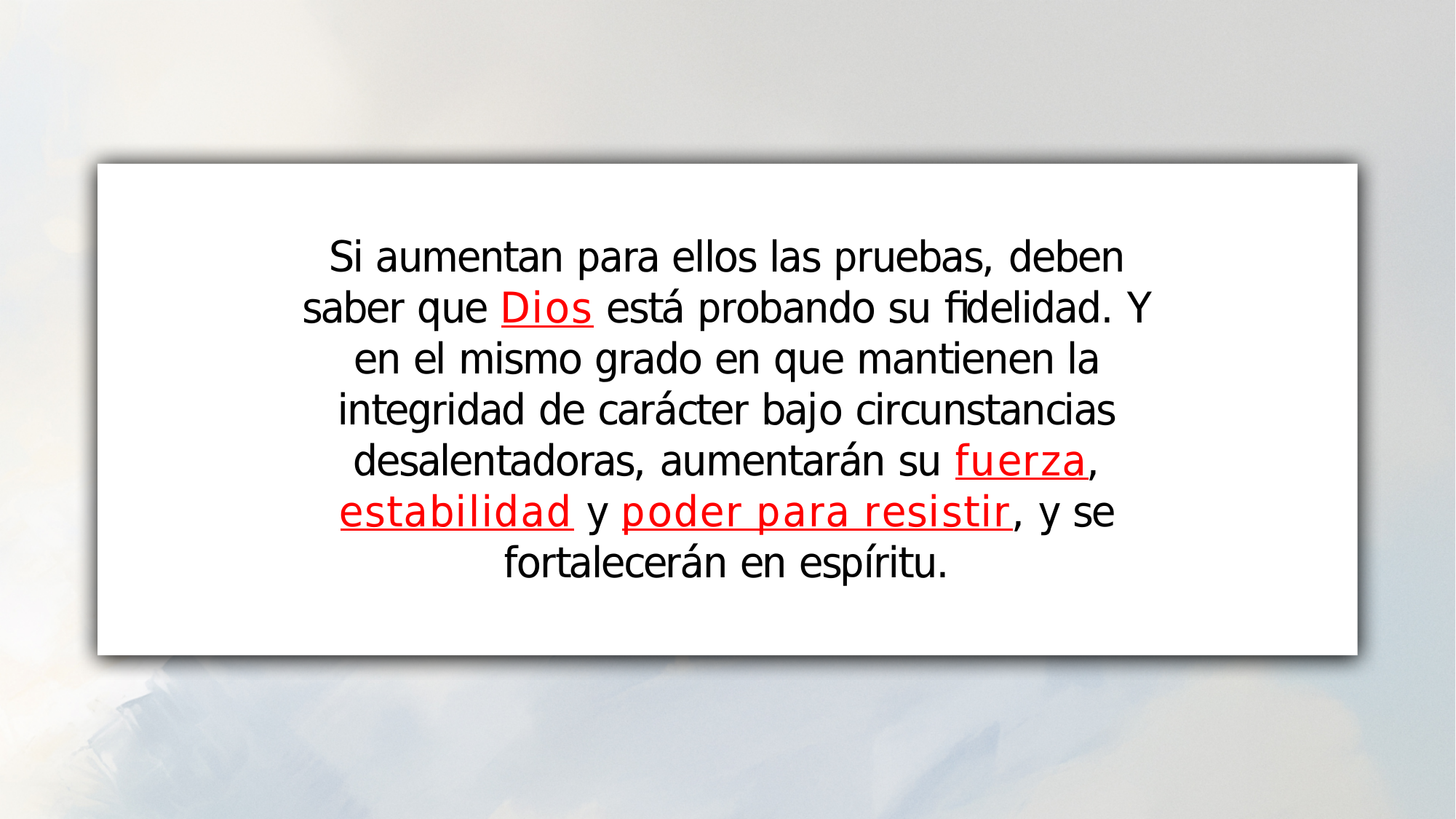

Si aumentan para ellos las pruebas, deben saber que Dios está probando su fidelidad. Y en el mismo grado en que mantienen la integridad de carácter bajo circunstancias desalentadoras, aumentarán su fuerza, estabilidad y poder para resistir, y se fortalecerán en espíritu.